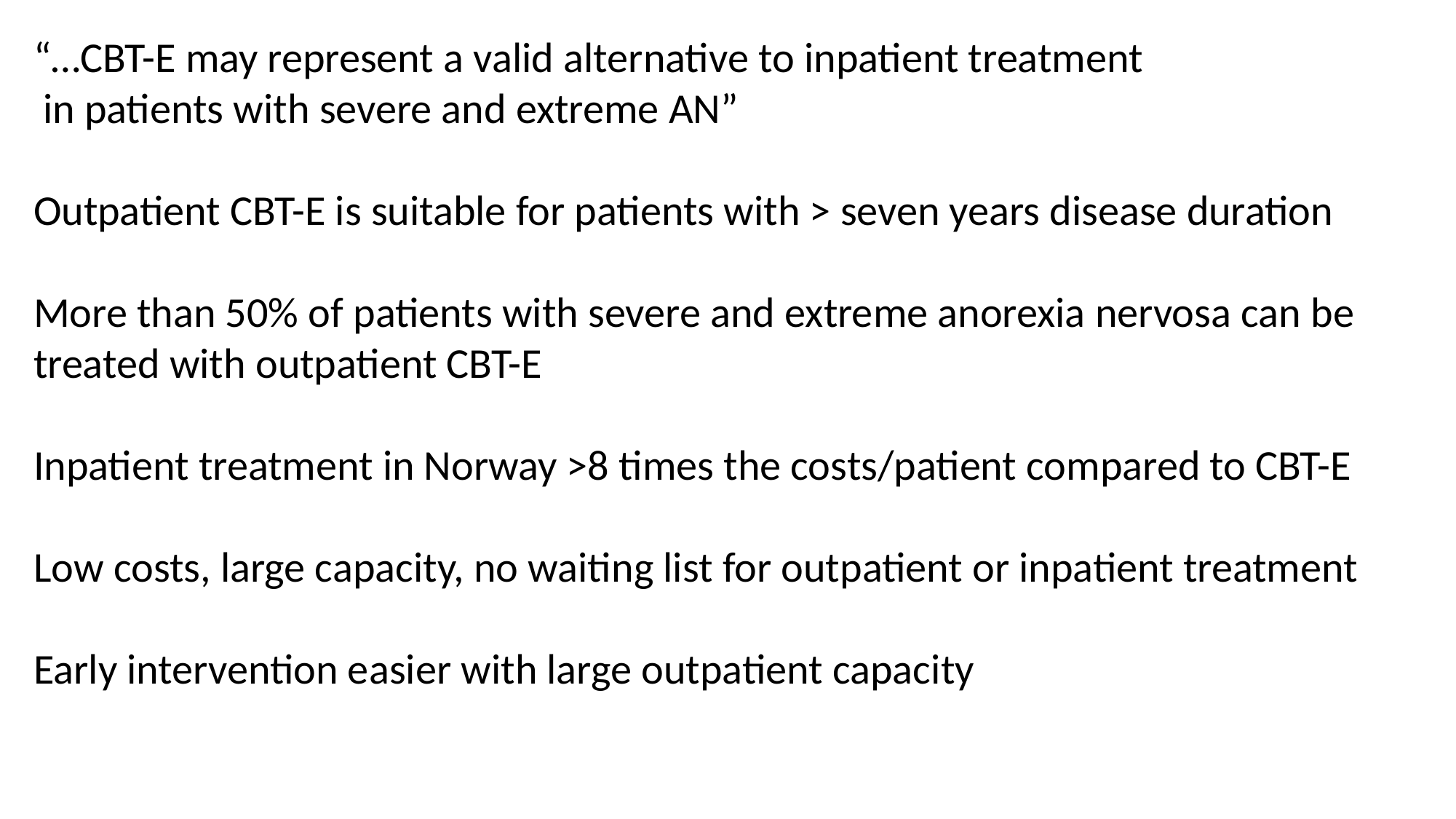

“…CBT-E may represent a valid alternative to inpatient treatment
 in patients with severe and extreme AN”

Outpatient CBT-E is suitable for patients with > seven years disease duration

More than 50% of patients with severe and extreme anorexia nervosa can be
treated with outpatient CBT-E

Inpatient treatment in Norway >8 times the costs/patient compared to CBT-E

Low costs, large capacity, no waiting list for outpatient or inpatient treatment

Early intervention easier with large outpatient capacity